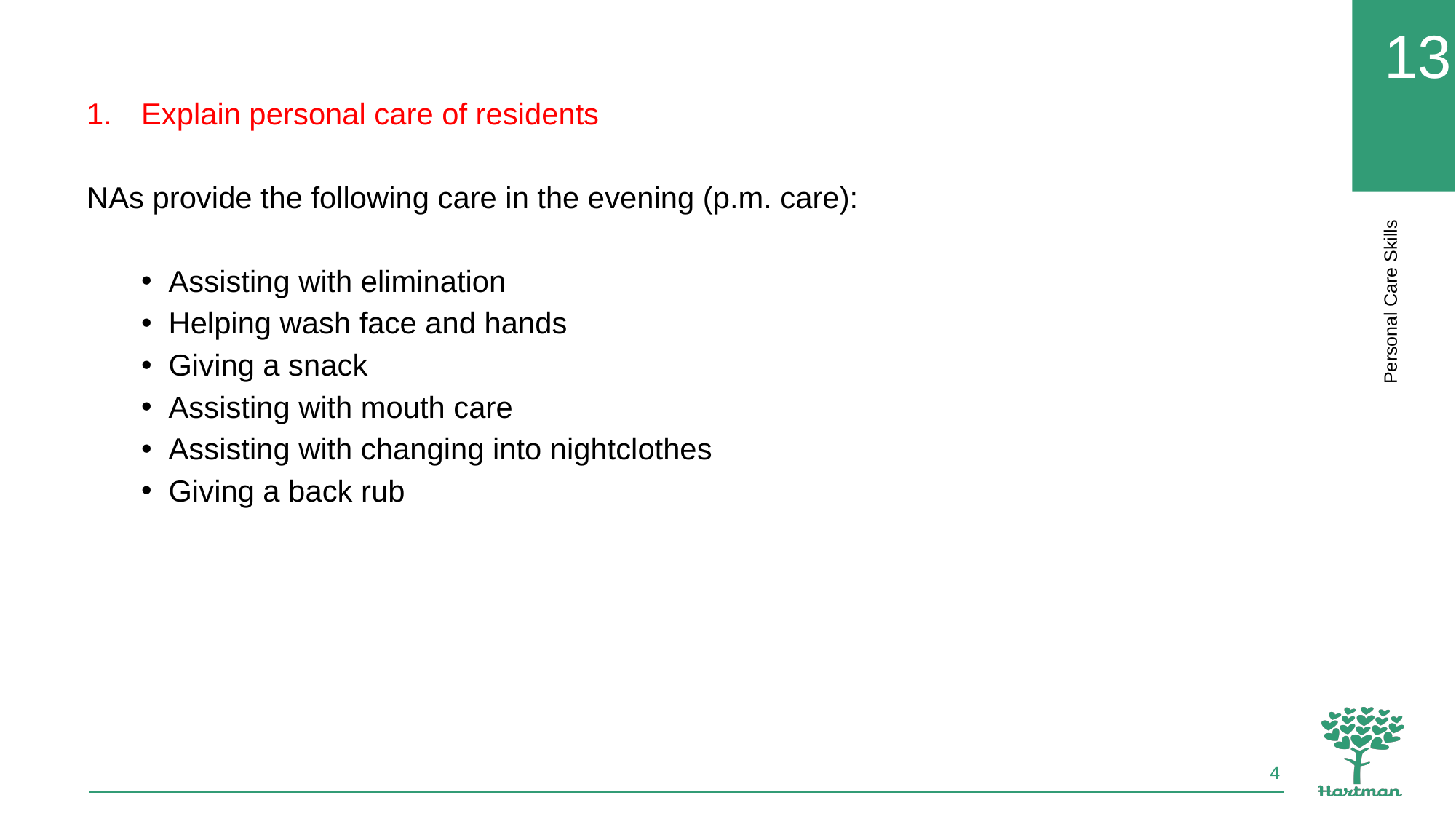

Explain personal care of residents

NAs provide the following care in the evening (p.m. care):

Assisting with elimination
Helping wash face and hands
Giving a snack
Assisting with mouth care
Assisting with changing into nightclothes
Giving a back rub

4